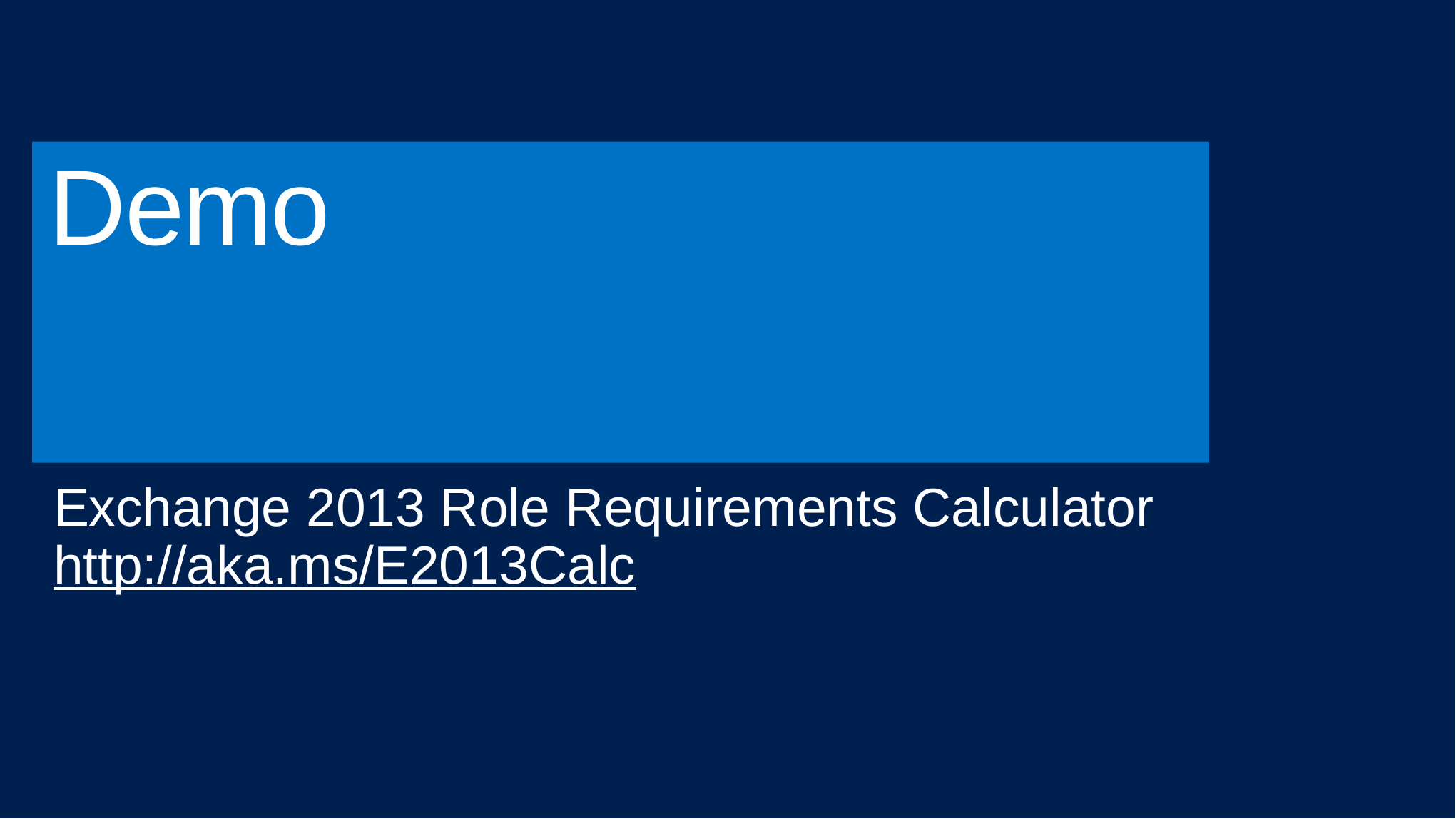

# Demo
Exchange 2013 Role Requirements Calculator
http://aka.ms/E2013Calc